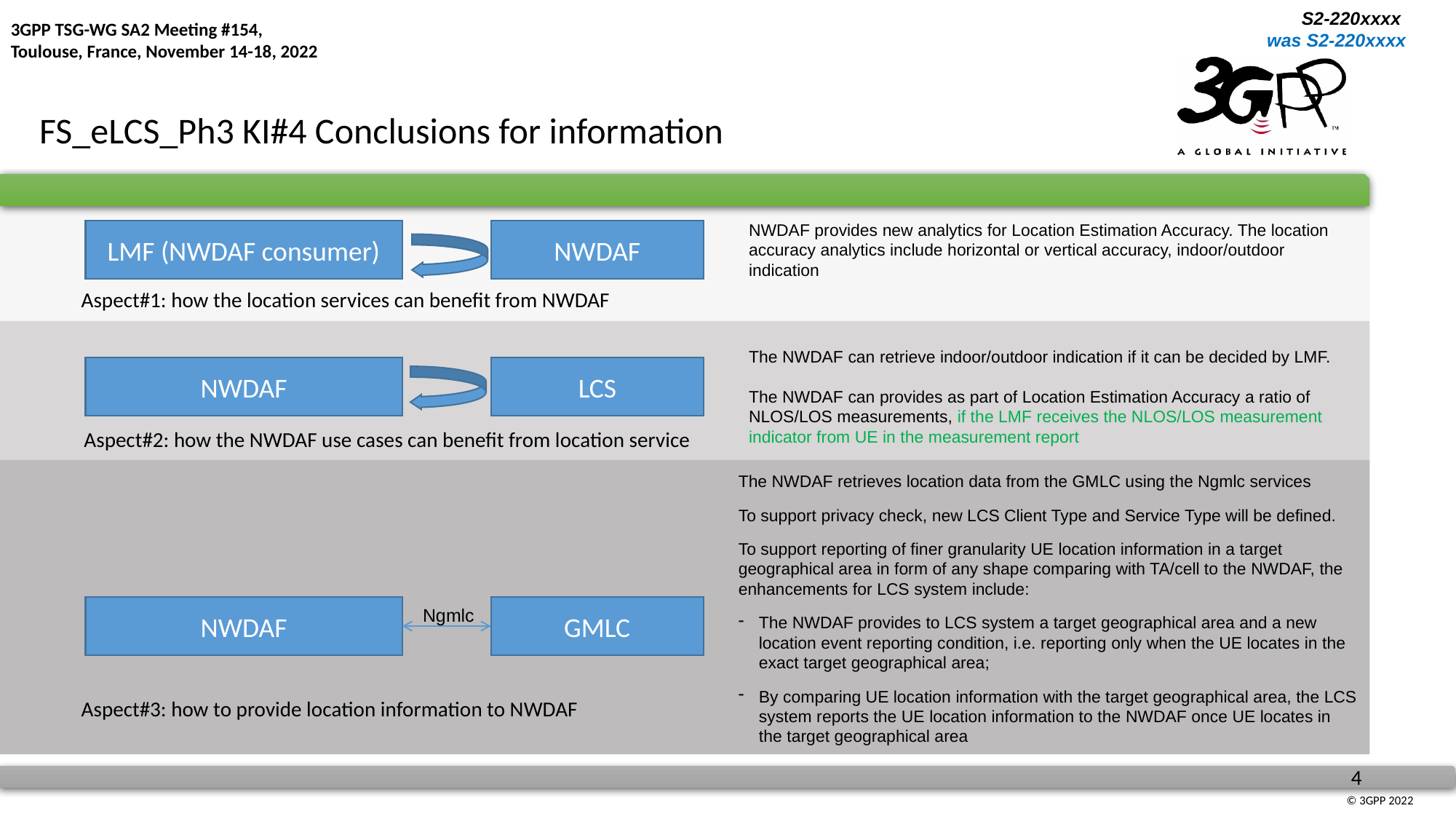

3GPP TSG-WG SA2 Meeting #154,
Toulouse, France, November 14-18, 2022
# FS_eLCS_Ph3 KI#4 Conclusions for information

NWDAF provides new analytics for Location Estimation Accuracy. The location accuracy analytics include horizontal or vertical accuracy, indoor/outdoor indication
LMF (NWDAF consumer)
NWDAF

Aspect#1: how the location services can benefit from NWDAF

The NWDAF can retrieve indoor/outdoor indication if it can be decided by LMF.

The NWDAF can provides as part of Location Estimation Accuracy a ratio of NLOS/LOS measurements, if the LMF receives the NLOS/LOS measurement indicator from UE in the measurement report
NWDAF
LCS

Aspect#2: how the NWDAF use cases can benefit from location service

The NWDAF retrieves location data from the GMLC using the Ngmlc services
To support privacy check, new LCS Client Type and Service Type will be defined.
To support reporting of finer granularity UE location information in a target geographical area in form of any shape comparing with TA/cell to the NWDAF, the enhancements for LCS system include:
The NWDAF provides to LCS system a target geographical area and a new location event reporting condition, i.e. reporting only when the UE locates in the exact target geographical area;
By comparing UE location information with the target geographical area, the LCS system reports the UE location information to the NWDAF once UE locates in the target geographical area
GMLC
NWDAF
Ngmlc
Aspect#3: how to provide location information to NWDAF